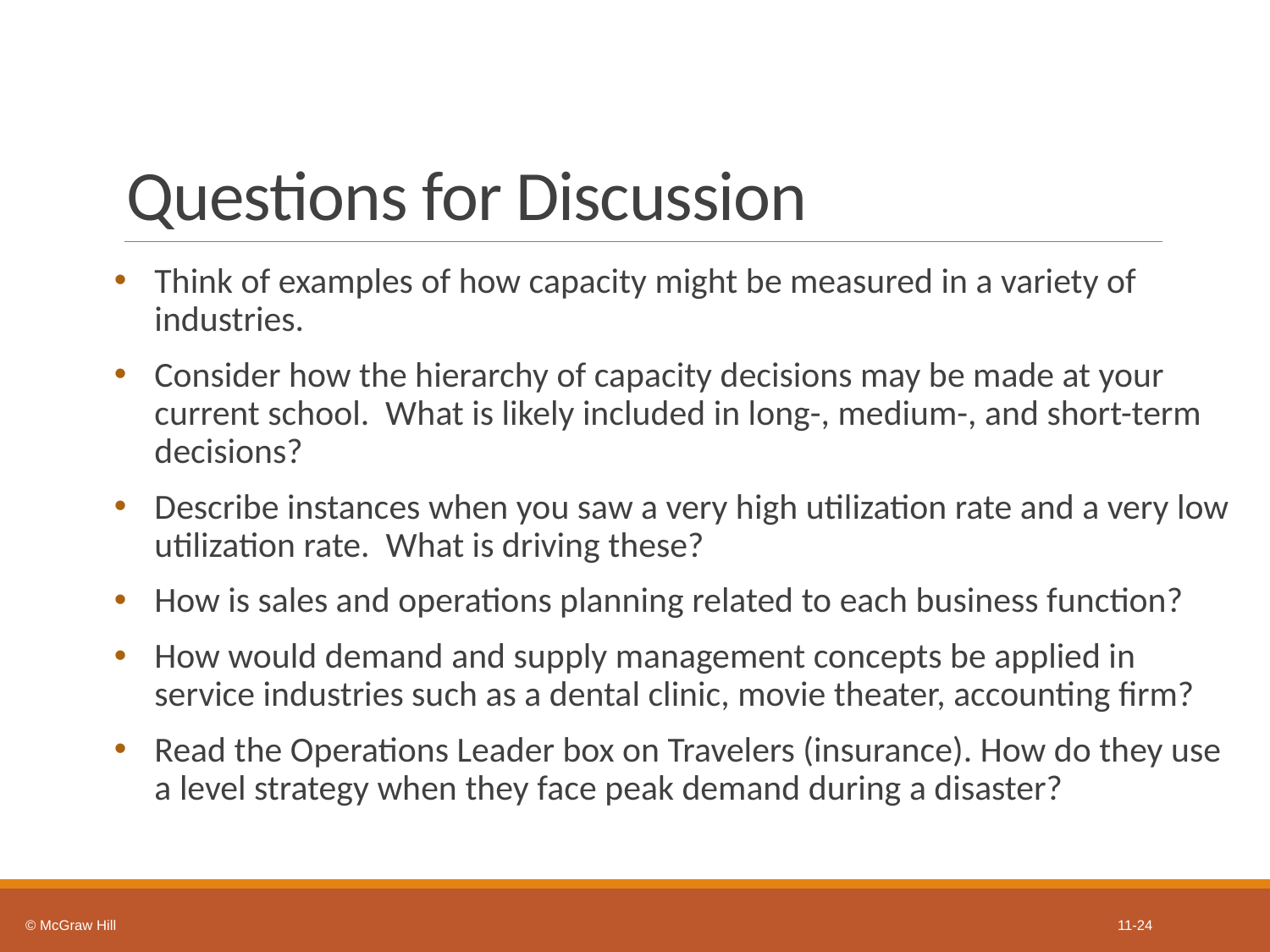

# Questions for Discussion
Think of examples of how capacity might be measured in a variety of industries.
Consider how the hierarchy of capacity decisions may be made at your current school.  What is likely included in long-, medium-, and short-term decisions?
Describe instances when you saw a very high utilization rate and a very low utilization rate.  What is driving these?
How is sales and operations planning related to each business function?
How would demand and supply management concepts be applied in service industries such as a dental clinic, movie theater, accounting firm?
Read the Operations Leader box on Travelers (insurance). How do they use a level strategy when they face peak demand during a disaster?